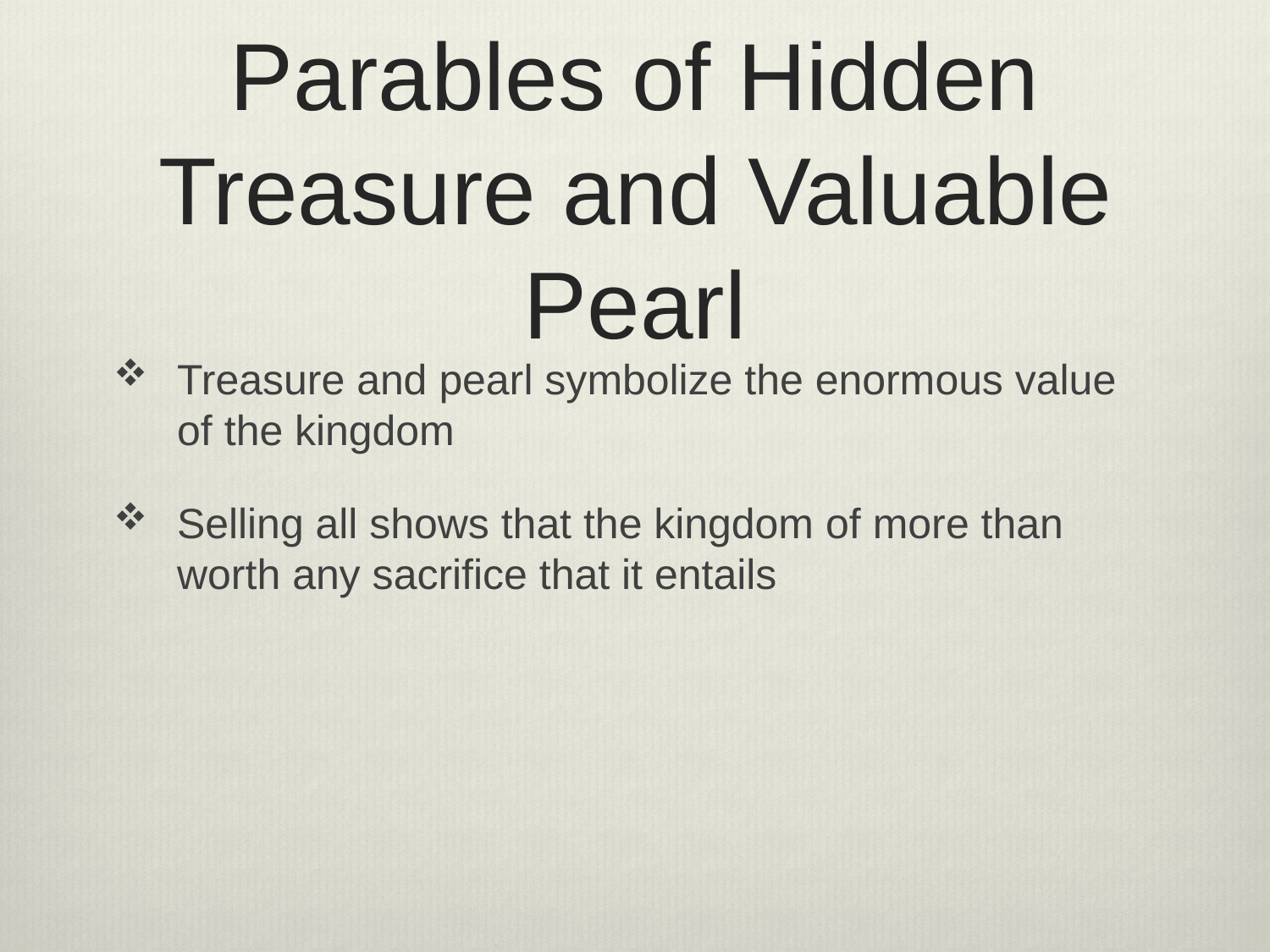

# Parables of Hidden Treasure and Valuable Pearl
Treasure and pearl symbolize the enormous value of the kingdom
Selling all shows that the kingdom of more than worth any sacrifice that it entails